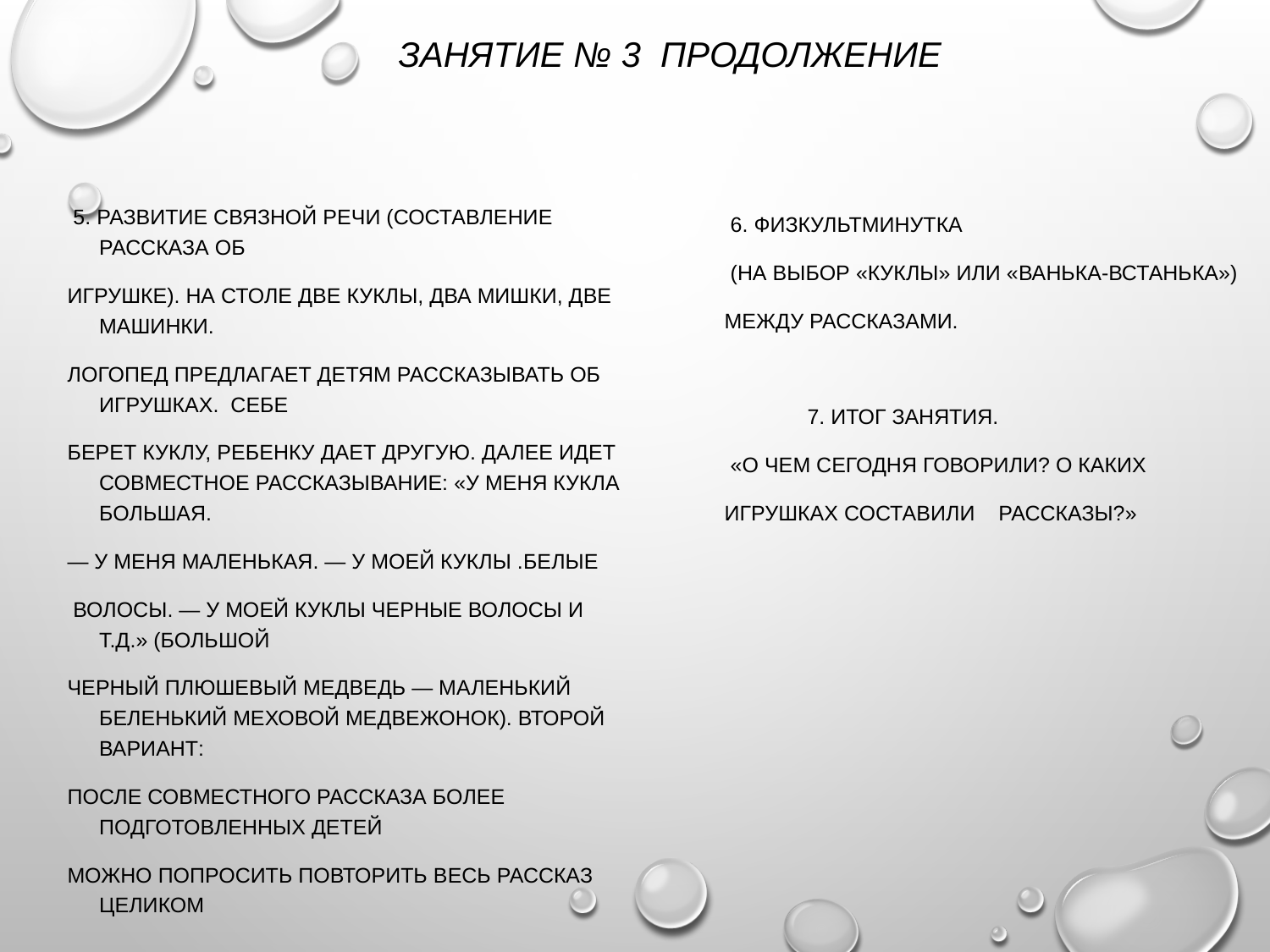

# занятие № 3  продолжение
 5. Развитие связной речи (составление рассказа об
игрушке). На столе две куклы, два мишки, две машинки.
Логопед предлагает детям рассказывать об игрушках.  Себе
берет куклу, ребенку дает другую. Далее идет совместное рассказывание: «У меня кукла большая.
— У меня маленькая. — У моей куклы .Белые
 волосы. — У моей куклы черные волосы и т.д.» (большой
черный плюшевый медведь — маленький беленький меховой медвежонок). Второй вариант:
после совместного рассказа более подготовленных детей
можно попросить повторить весь рассказ целиком
.
 6. Физкультминутка
 (на выбор «Куклы» или «Ванька-Встанька»)
между рассказами.

              7. Итог занятия.
 «О чем сегодня говорили? О каких
игрушках составили    рассказы?»